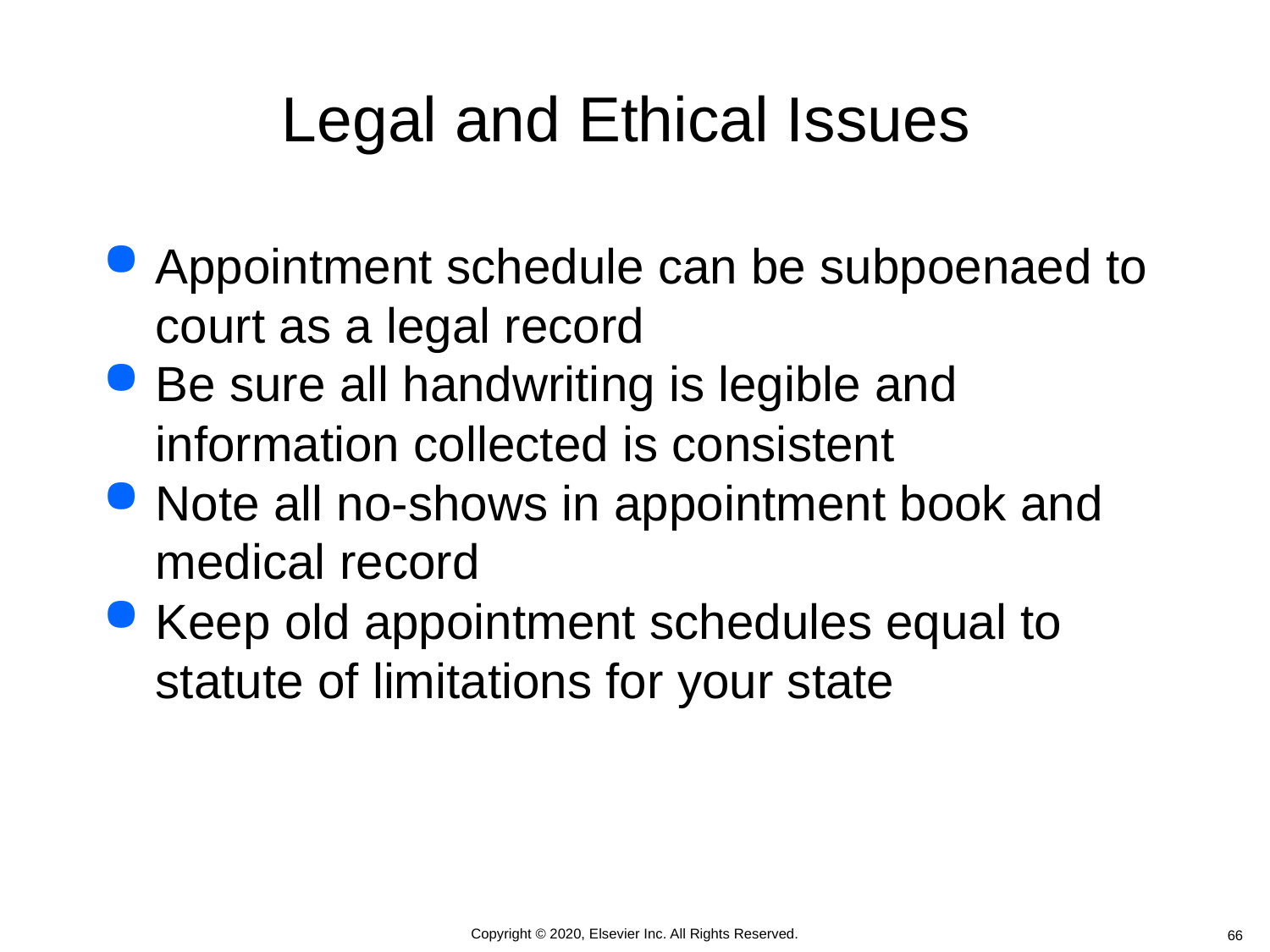

# Legal and Ethical Issues
Appointment schedule can be subpoenaed to court as a legal record
Be sure all handwriting is legible and information collected is consistent
Note all no-shows in appointment book and medical record
Keep old appointment schedules equal to statute of limitations for your state

 66